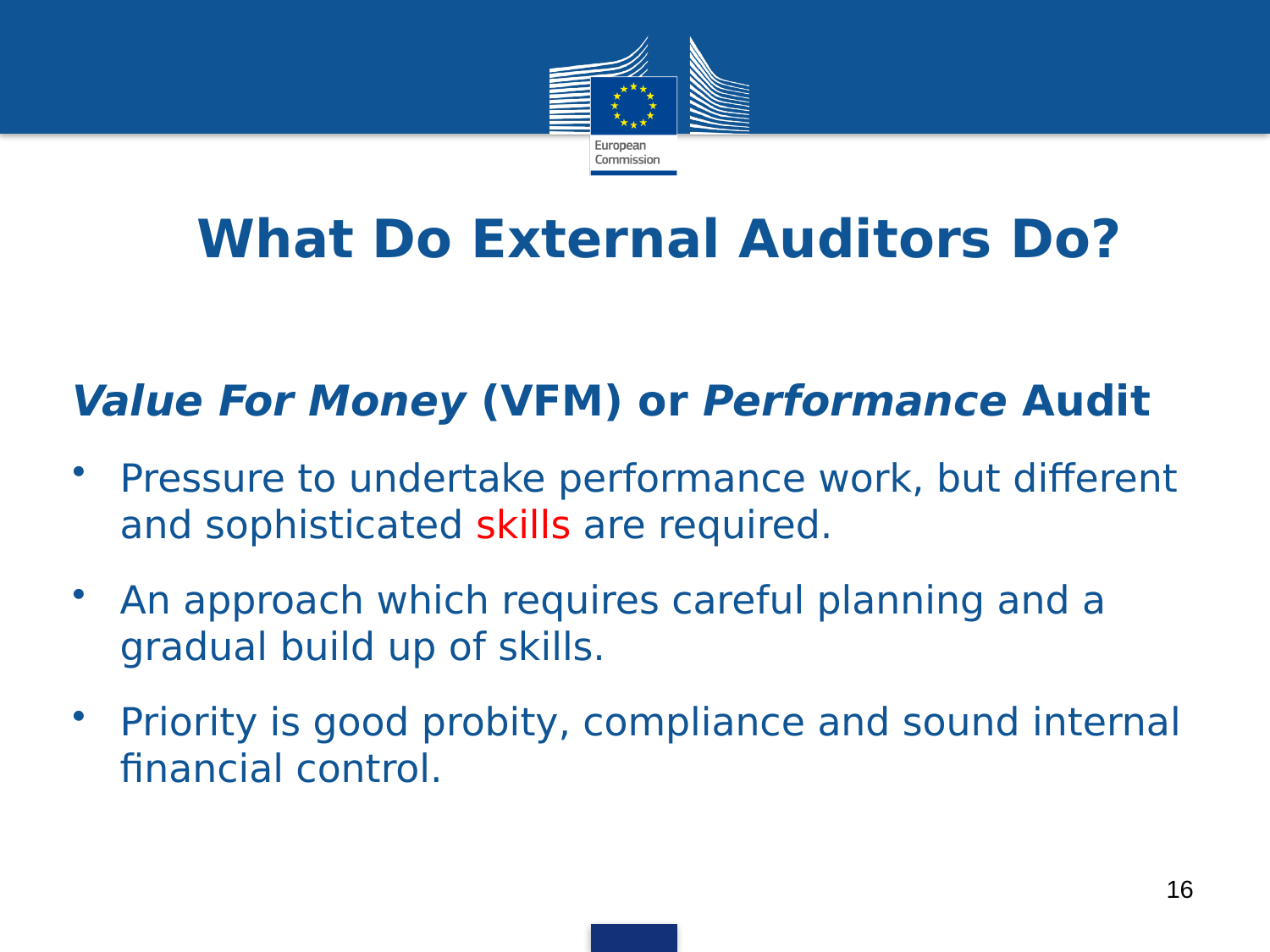

# What Do External Auditors Do?
Value For Money (VFM) or Performance Audit
Pressure to undertake performance work, but different and sophisticated skills are required.
An approach which requires careful planning and a gradual build up of skills.
Priority is good probity, compliance and sound internal financial control.

16